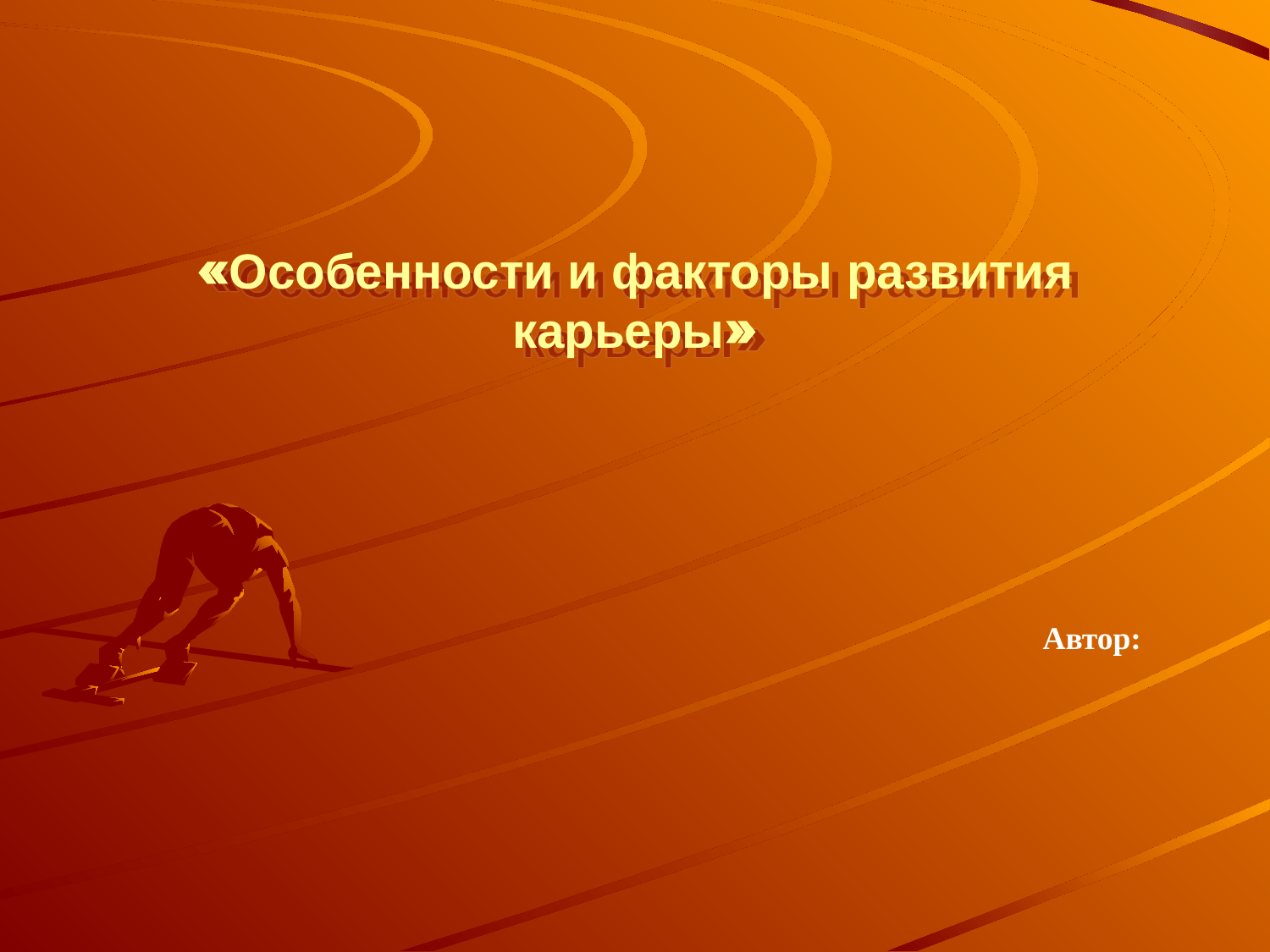

# «Особенности и факторы развития карьеры»

Автор: